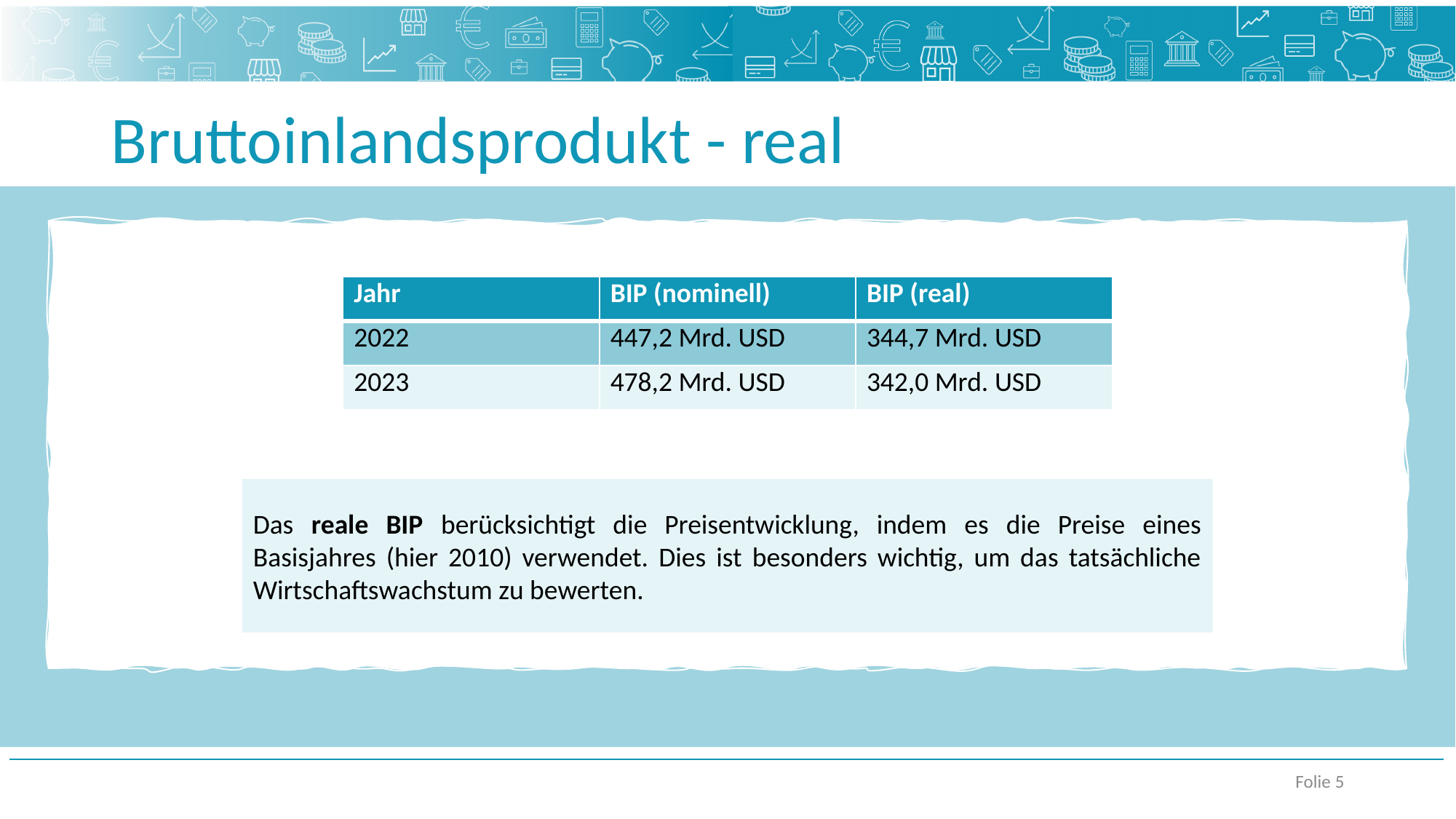

# Bruttoinlandsprodukt - real

| Jahr | BIP (nominell) | BIP (real) |
| --- | --- | --- |
| 2022 | 447,2 Mrd. USD | 344,7 Mrd. USD |
| 2023 | 478,2 Mrd. USD | 342,0 Mrd. USD |
Das reale BIP berücksichtigt die Preisentwicklung, indem es die Preise eines Basisjahres (hier 2010) verwendet. Dies ist besonders wichtig, um das tatsächliche Wirtschaftswachstum zu bewerten.
Folie 5